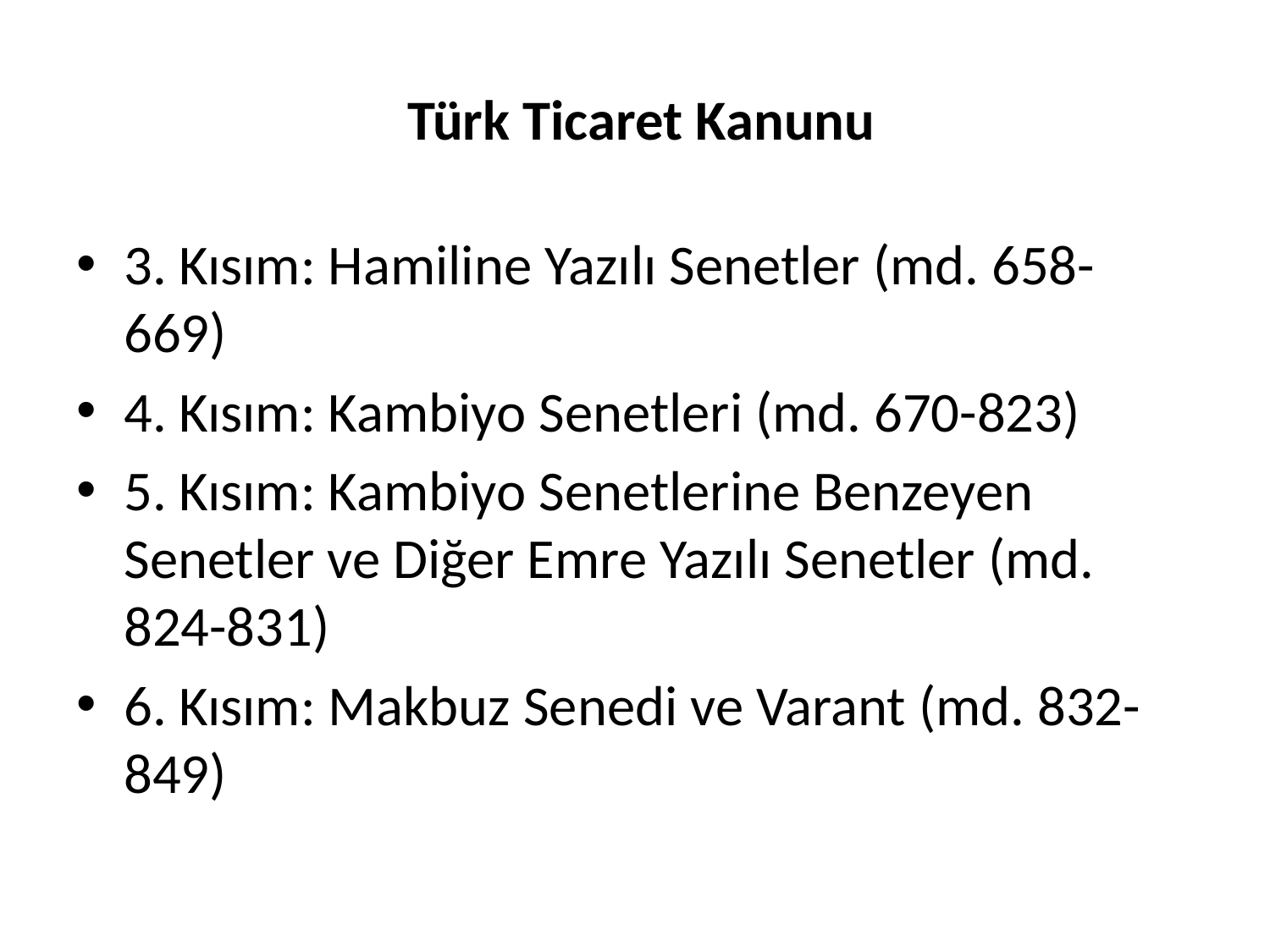

# Türk Ticaret Kanunu
3. Kısım: Hamiline Yazılı Senetler (md. 658-669)
4. Kısım: Kambiyo Senetleri (md. 670-823)
5. Kısım: Kambiyo Senetlerine Benzeyen Senetler ve Diğer Emre Yazılı Senetler (md. 824-831)
6. Kısım: Makbuz Senedi ve Varant (md. 832-849)